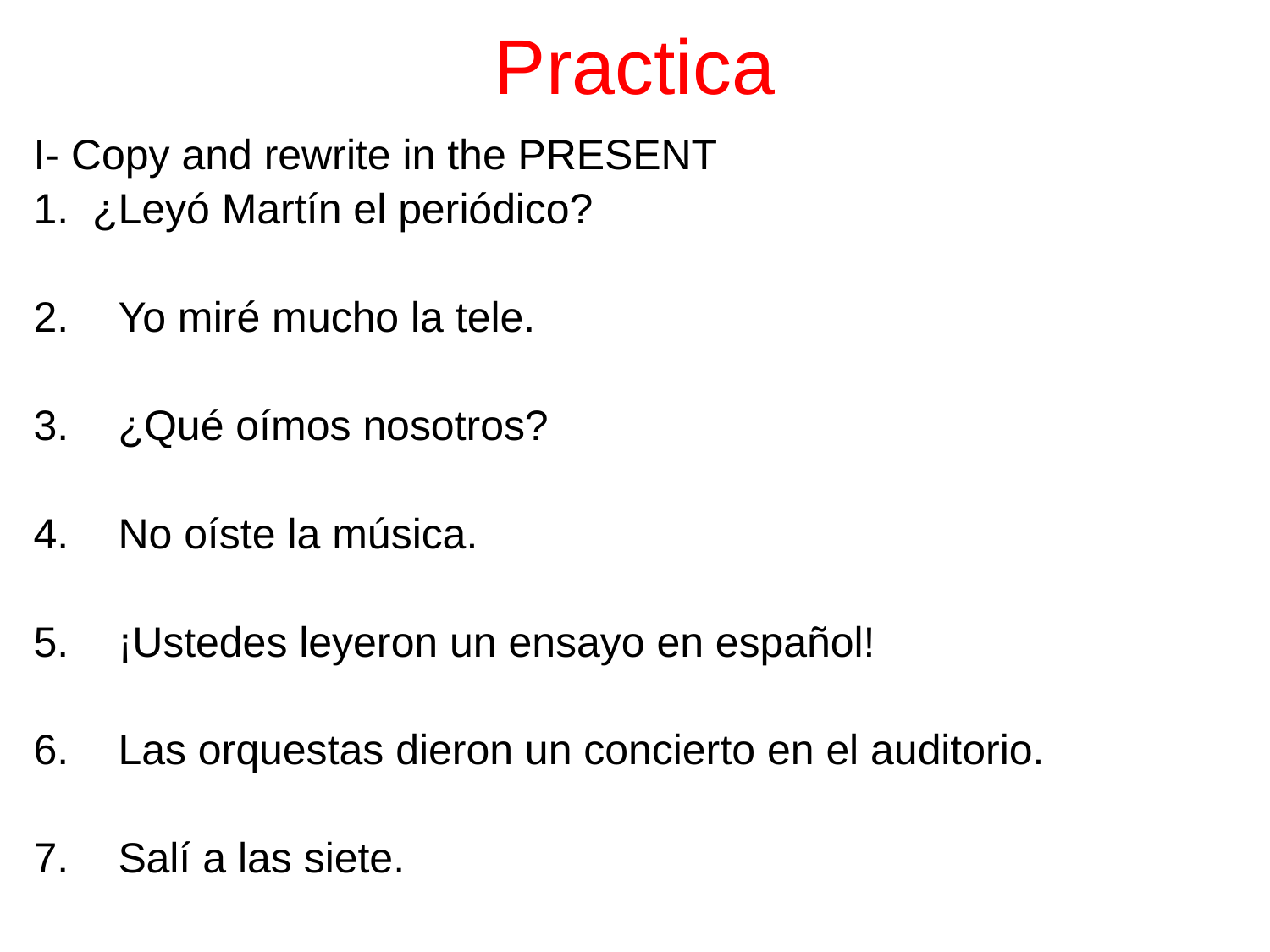

Practica
I- Copy and rewrite in the PRESENT
1.  ¿Leyó Martín el periódico?

Yo miré mucho la tele.

¿Qué oímos nosotros?

No oíste la música.

¡Ustedes leyeron un ensayo en español!

Las orquestas dieron un concierto en el auditorio.

Salí a las siete.